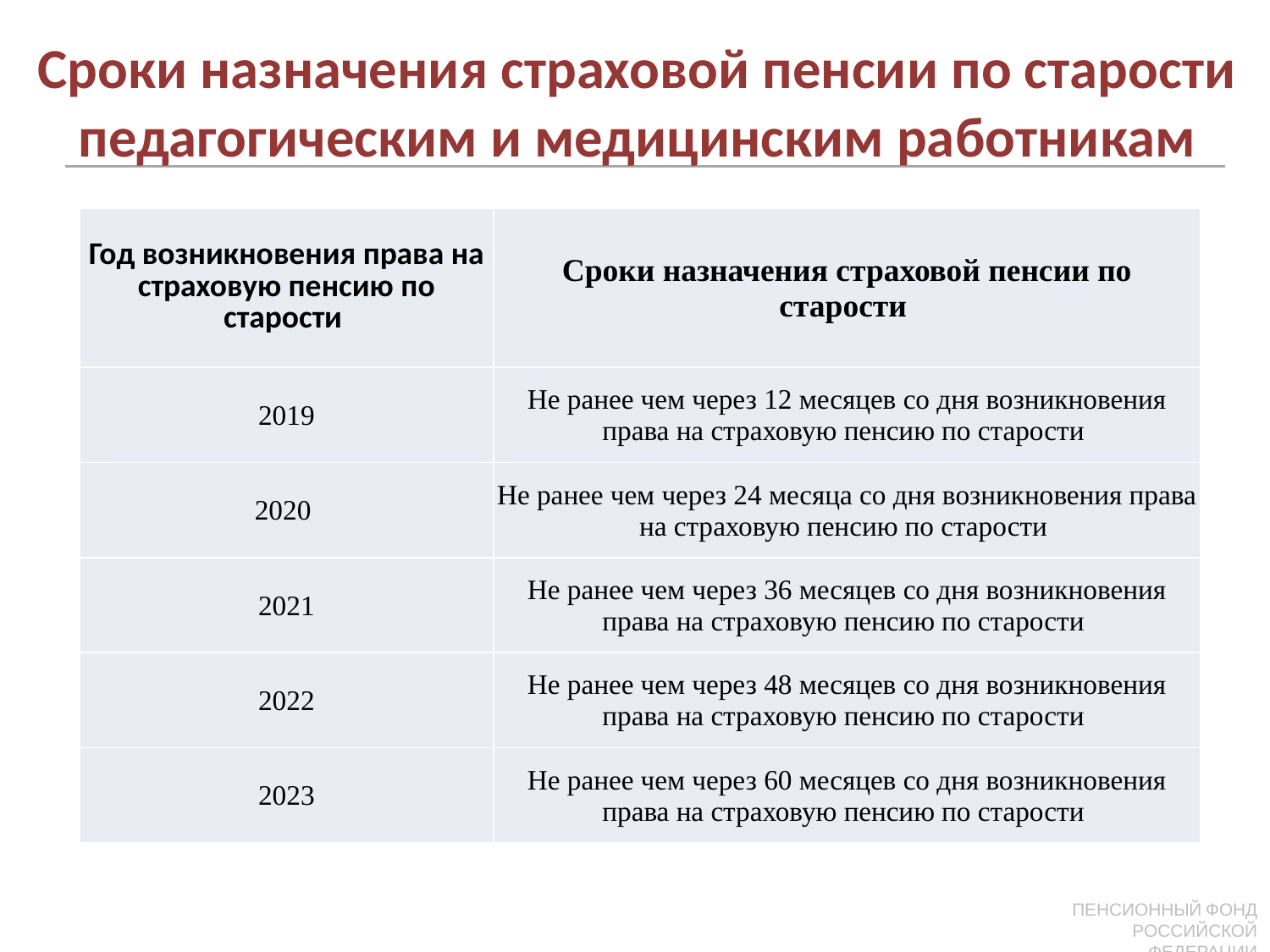

Сроки назначения страховой пенсии по старости педагогическим и медицинским работникам
| Год возникновения права на страховую пенсию по старости | Сроки назначения страховой пенсии по старости |
| --- | --- |
| 2019 | Не ранее чем через 12 месяцев со дня возникновения права на страховую пенсию по старости |
| 2020 | Не ранее чем через 24 месяца со дня возникновения права на страховую пенсию по старости |
| 2021 | Не ранее чем через 36 месяцев со дня возникновения права на страховую пенсию по старости |
| 2022 | Не ранее чем через 48 месяцев со дня возникновения права на страховую пенсию по старости |
| 2023 | Не ранее чем через 60 месяцев со дня возникновения права на страховую пенсию по старости |